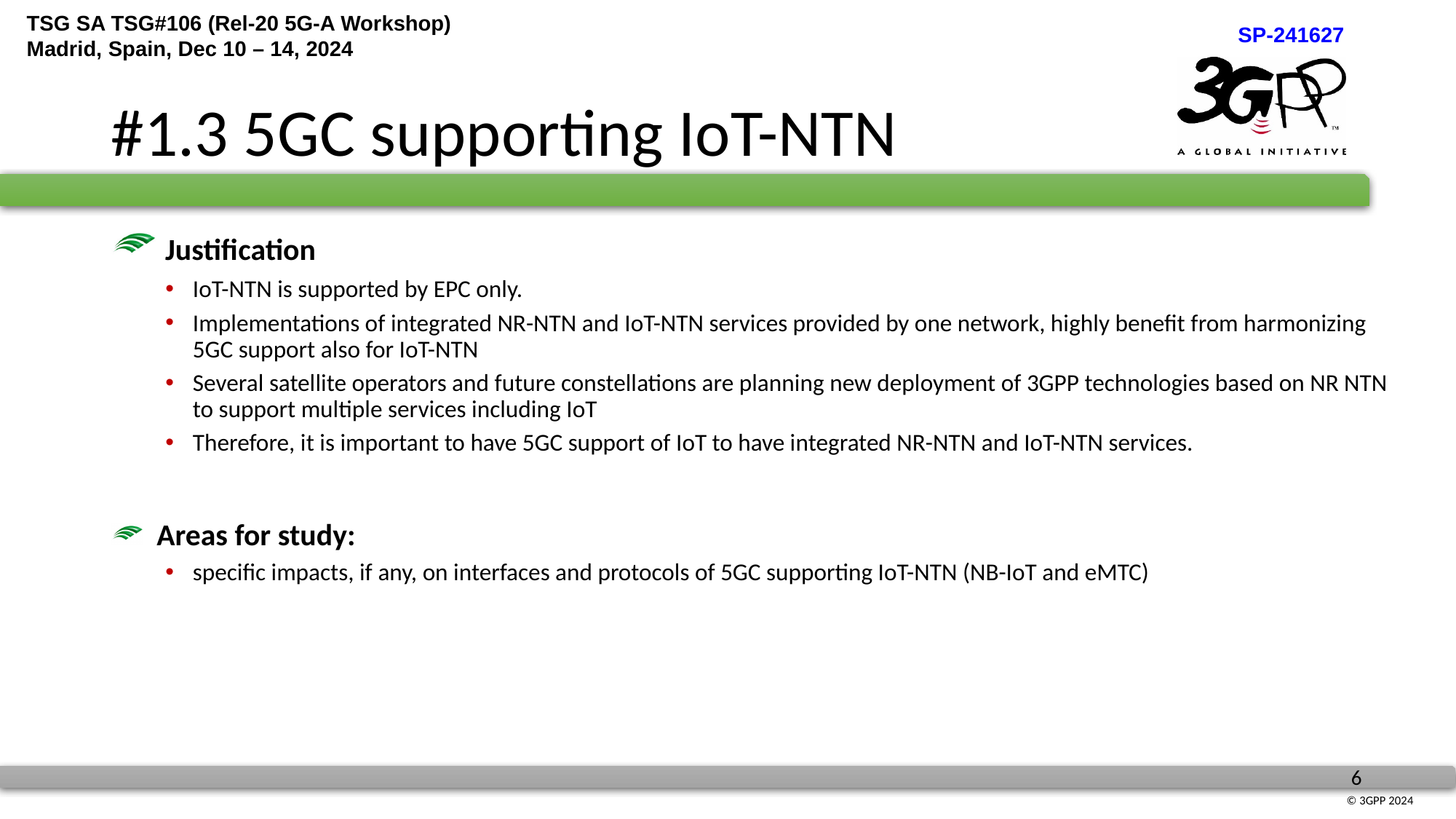

# #1.3 5GC supporting IoT-NTN
 Justification
IoT-NTN is supported by EPC only.
Implementations of integrated NR-NTN and IoT-NTN services provided by one network, highly benefit from harmonizing 5GC support also for IoT-NTN
Several satellite operators and future constellations are planning new deployment of 3GPP technologies based on NR NTN to support multiple services including IoT
Therefore, it is important to have 5GC support of IoT to have integrated NR-NTN and IoT-NTN services.

  Areas for study:
specific impacts, if any, on interfaces and protocols of 5GC supporting IoT-NTN (NB-IoT and eMTC)